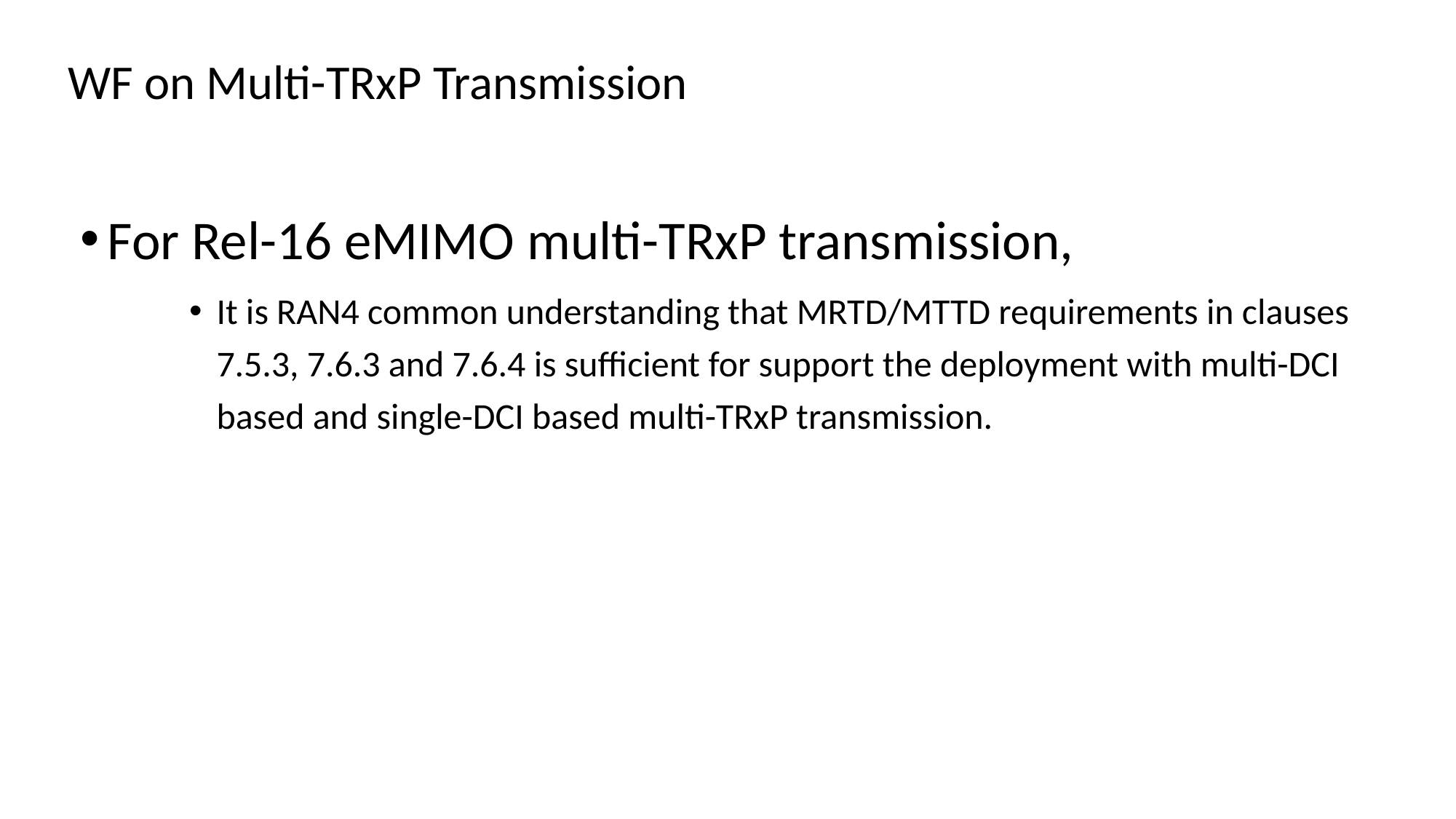

# WF on Multi-TRxP Transmission
For Rel-16 eMIMO multi-TRxP transmission,
It is RAN4 common understanding that MRTD/MTTD requirements in clauses 7.5.3, 7.6.3 and 7.6.4 is sufficient for support the deployment with multi-DCI based and single-DCI based multi-TRxP transmission.